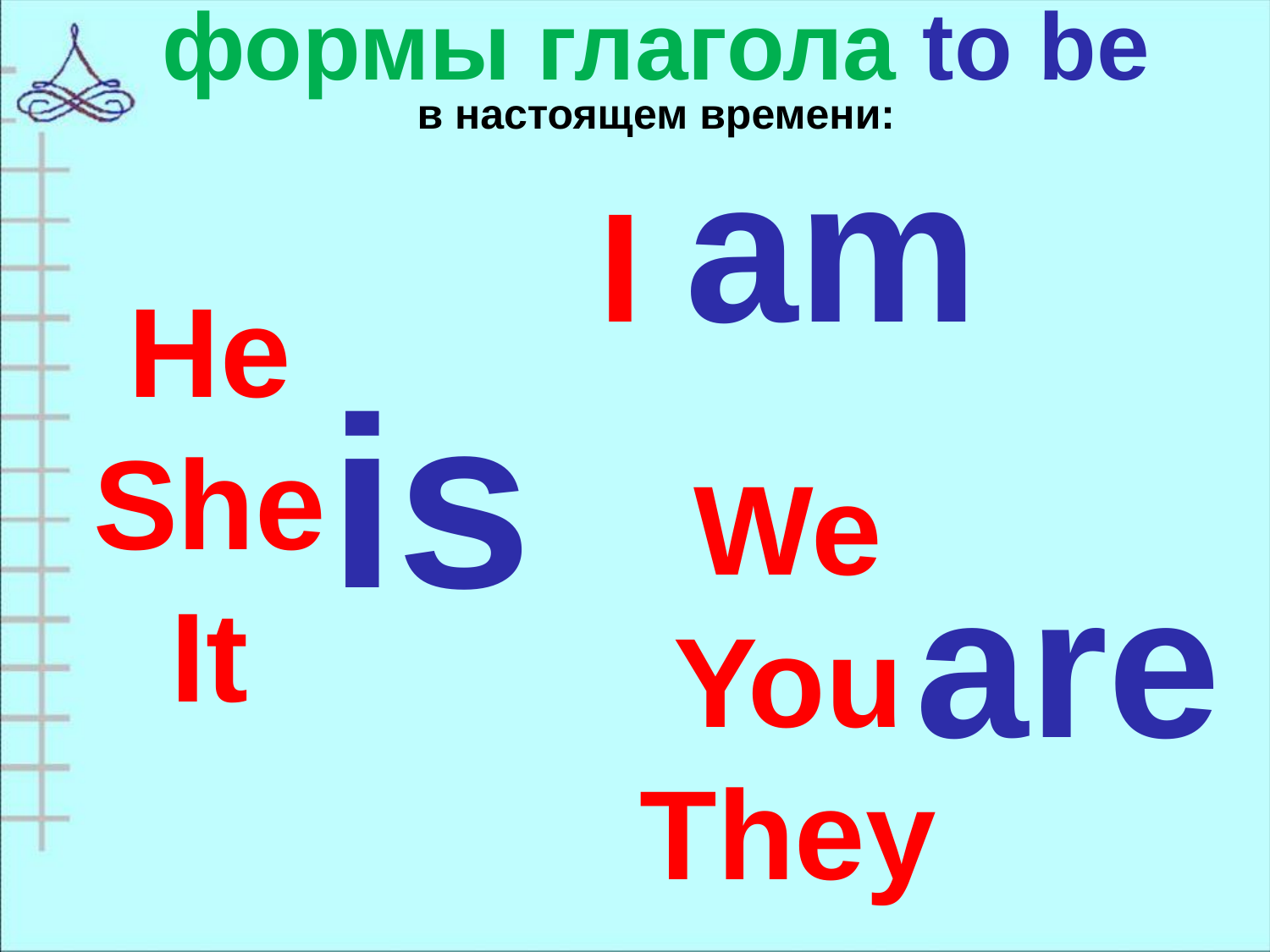

формы глагола to be
в настоящем времени:
I am

He
She
It
is

We
You
They
are